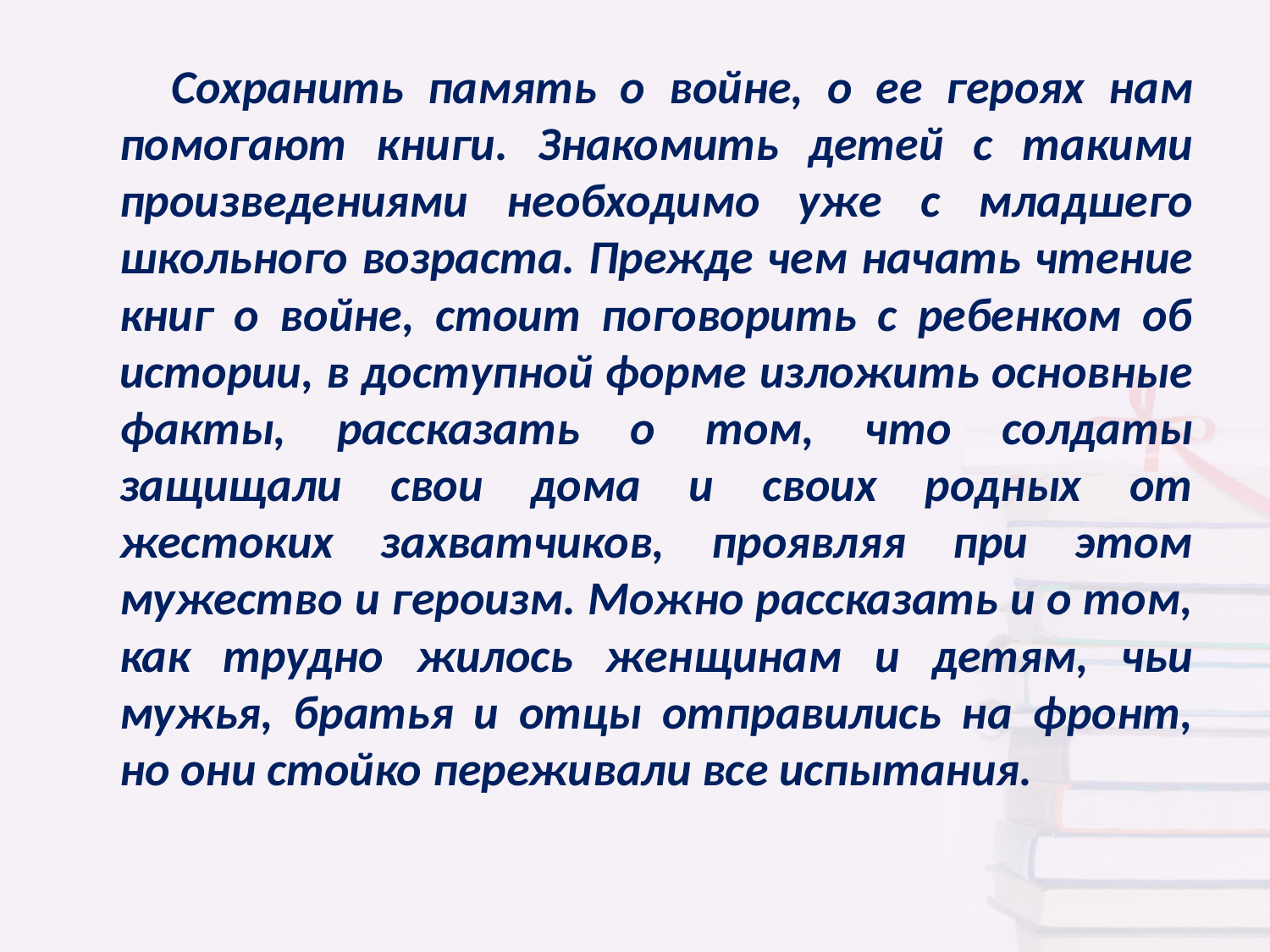

#
    Сохранить память о войне, о ее героях нам помогают книги. Знакомить детей с такими произведениями необходимо уже с младшего школьного возраста. Прежде чем начать чтение книг о войне, стоит поговорить с ребенком об истории, в доступной форме изложить основные факты, рассказать о том, что солдаты защищали свои дома и своих родных от жестоких захватчиков, проявляя при этом мужество и героизм. Можно рассказать и о том, как трудно жилось женщинам и детям, чьи мужья, братья и отцы отправились на фронт, но они стойко переживали все испытания.